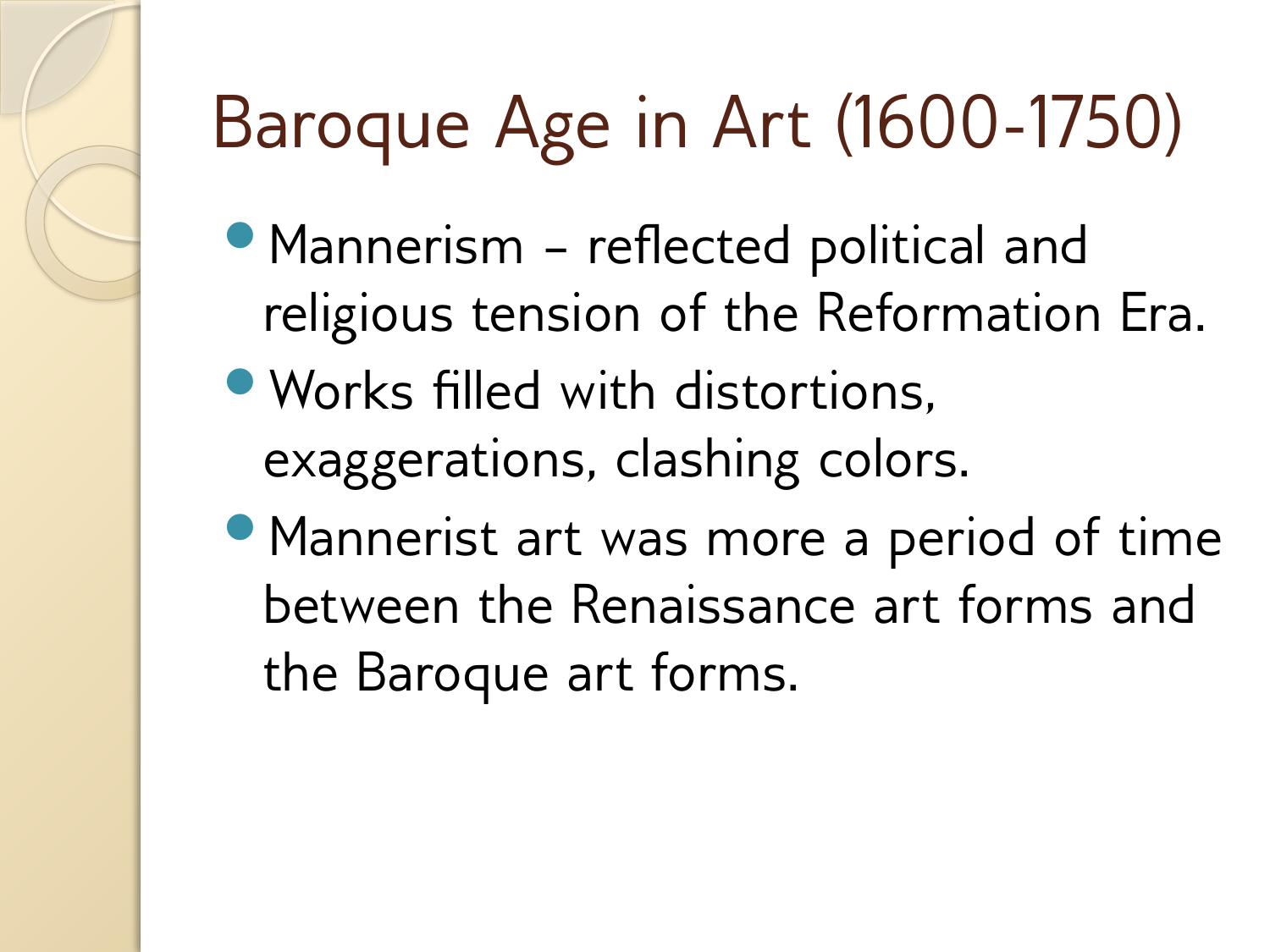

# Baroque Age in Art (1600-1750)
Mannerism – reflected political and religious tension of the Reformation Era.
Works filled with distortions, exaggerations, clashing colors.
Mannerist art was more a period of time between the Renaissance art forms and the Baroque art forms.